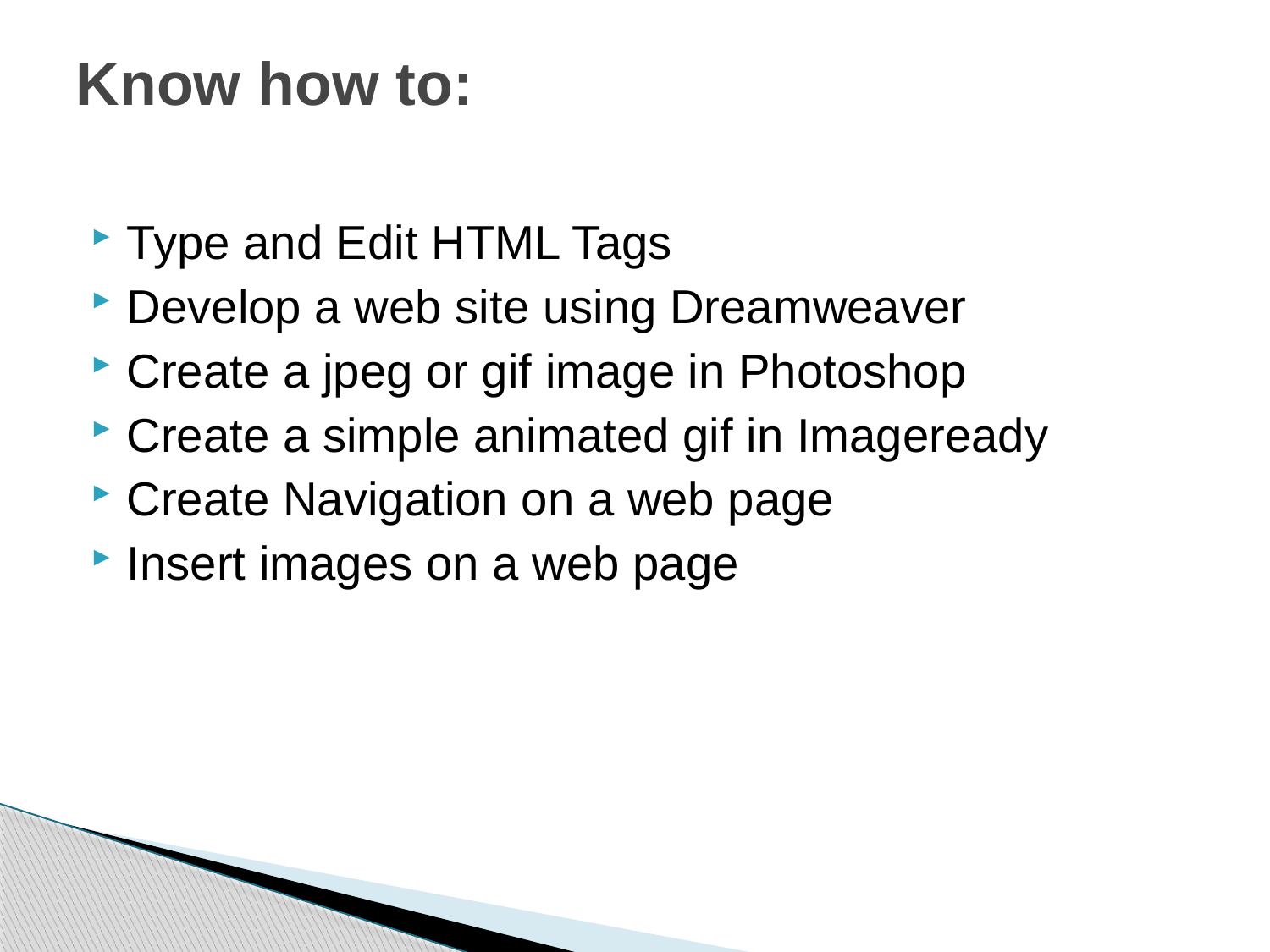

# Know how to:
Type and Edit HTML Tags
Develop a web site using Dreamweaver
Create a jpeg or gif image in Photoshop
Create a simple animated gif in Imageready
Create Navigation on a web page
Insert images on a web page